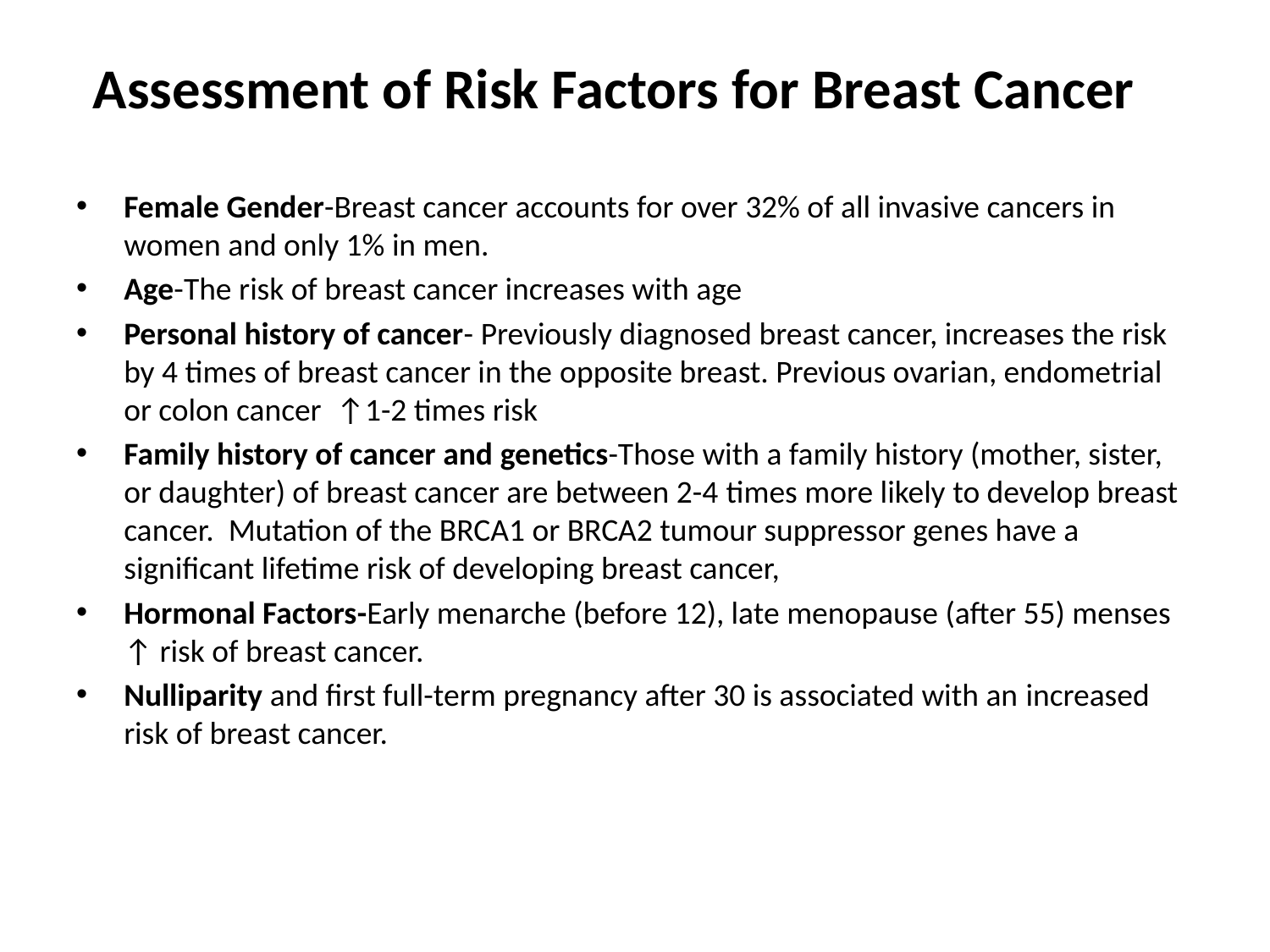

# Assessment of Risk Factors for Breast Cancer
Female Gender-Breast cancer accounts for over 32% of all invasive cancers in women and only 1% in men.
Age-The risk of breast cancer increases with age
Personal history of cancer- Previously diagnosed breast cancer, increases the risk by 4 times of breast cancer in the opposite breast. Previous ovarian, endometrial or colon cancer  ↑1-2 times risk
Family history of cancer and genetics-Those with a family history (mother, sister, or daughter) of breast cancer are between 2-4 times more likely to develop breast cancer.  Mutation of the BRCA1 or BRCA2 tumour suppressor genes have a significant lifetime risk of developing breast cancer,
Hormonal Factors-Early menarche (before 12), late menopause (after 55) menses ↑ risk of breast cancer.
Nulliparity and first full-term pregnancy after 30 is associated with an increased risk of breast cancer.